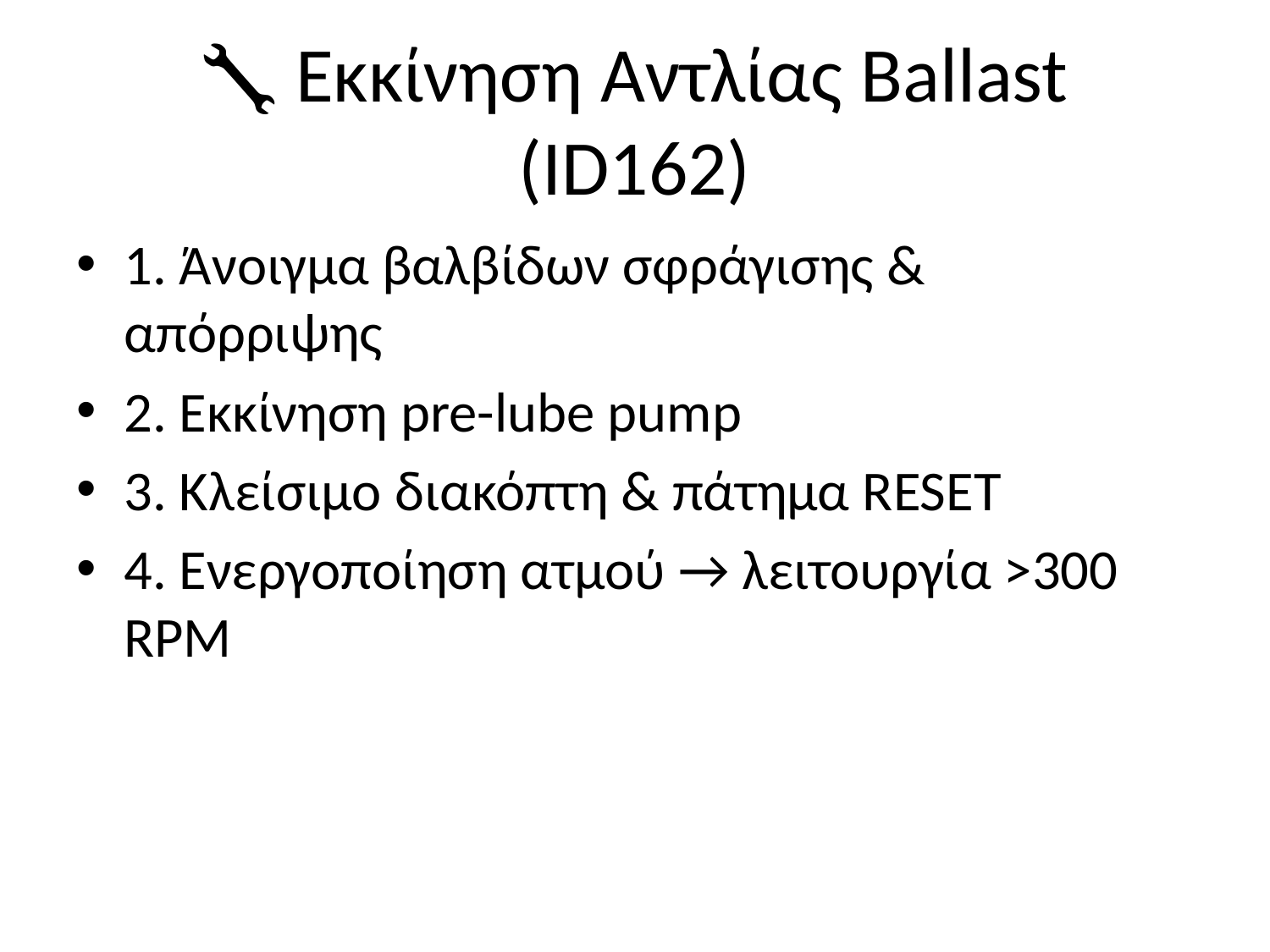

# 🔧 Εκκίνηση Αντλίας Ballast (ID162)
1. Άνοιγμα βαλβίδων σφράγισης & απόρριψης
2. Εκκίνηση pre-lube pump
3. Κλείσιμο διακόπτη & πάτημα RESET
4. Ενεργοποίηση ατμού → λειτουργία >300 RPM